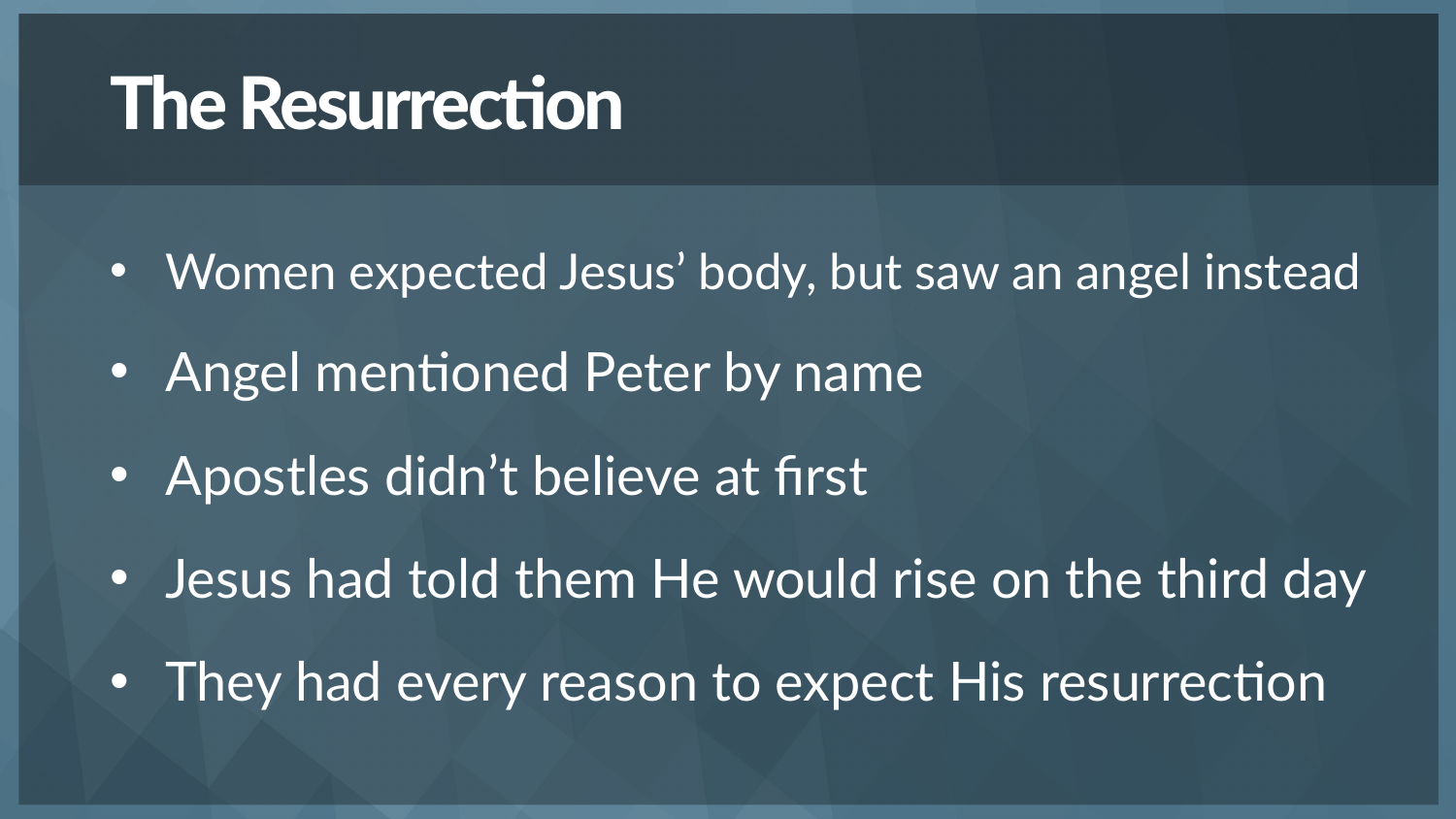

# The Resurrection
Women expected Jesus’ body, but saw an angel instead
Angel mentioned Peter by name
Apostles didn’t believe at first
Jesus had told them He would rise on the third day
They had every reason to expect His resurrection